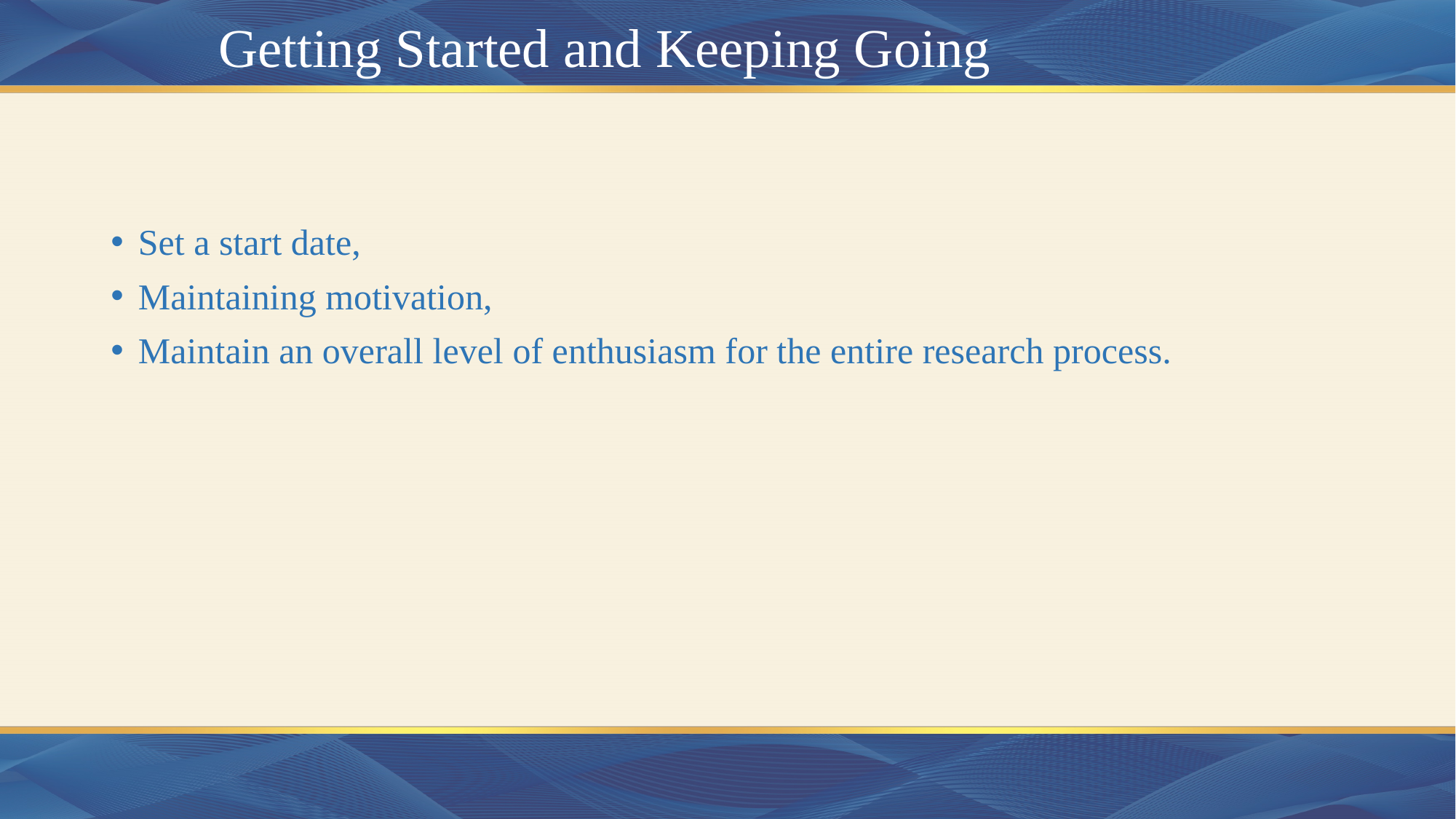

# Getting Started and Keeping Going
Set a start date,
Maintaining motivation,
Maintain an overall level of enthusiasm for the entire research process.